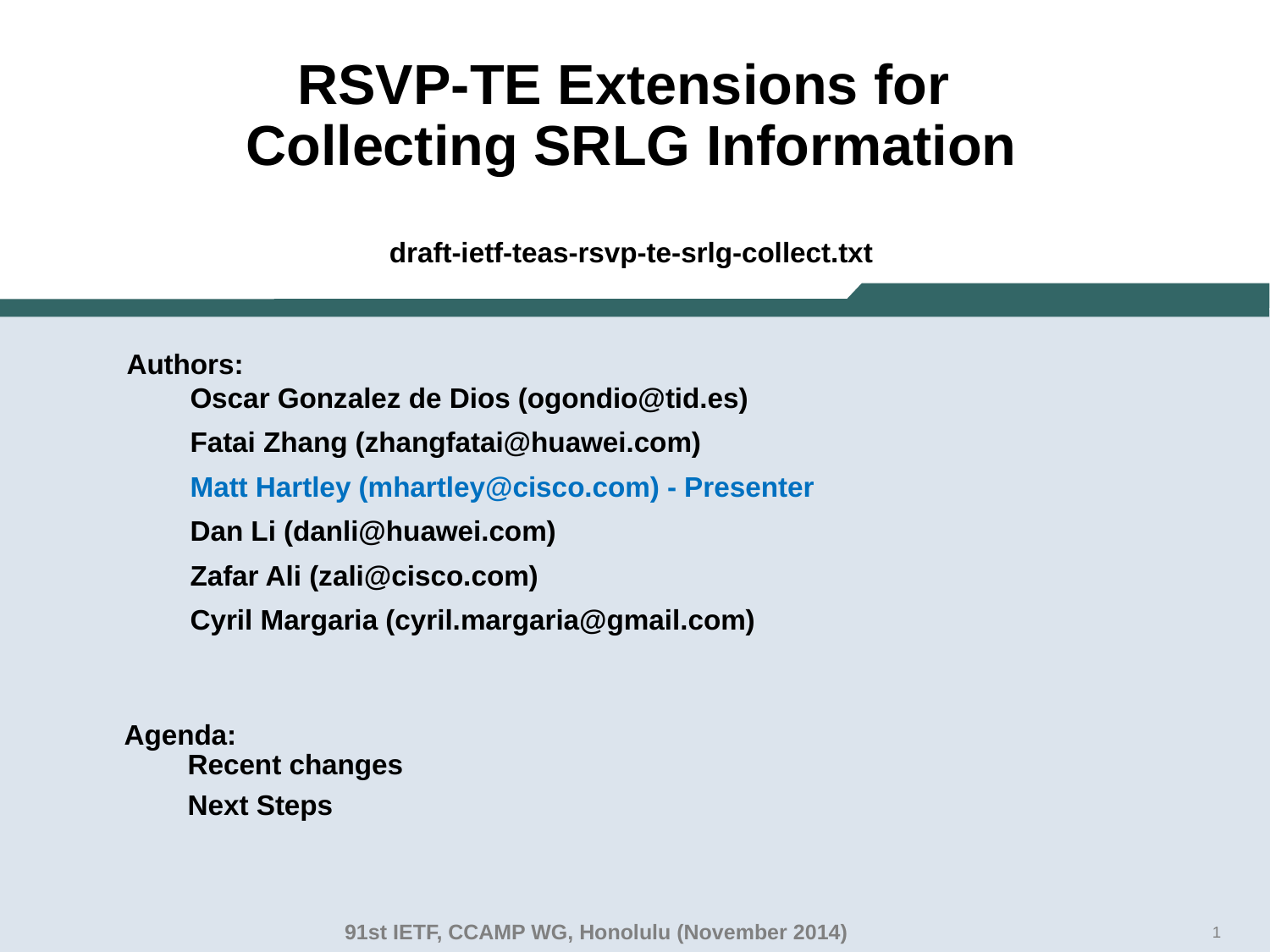

# RSVP-TE Extensions for Collecting SRLG Information draft-ietf-teas-rsvp-te-srlg-collect.txt
Authors:
Oscar Gonzalez de Dios (ogondio@tid.es)
Fatai Zhang (zhangfatai@huawei.com)
Matt Hartley (mhartley@cisco.com) - Presenter
Dan Li (danli@huawei.com)
Zafar Ali (zali@cisco.com)
Cyril Margaria (cyril.margaria@gmail.com)
Agenda:
Recent changes
Next Steps
91st IETF, CCAMP WG, Honolulu (November 2014)